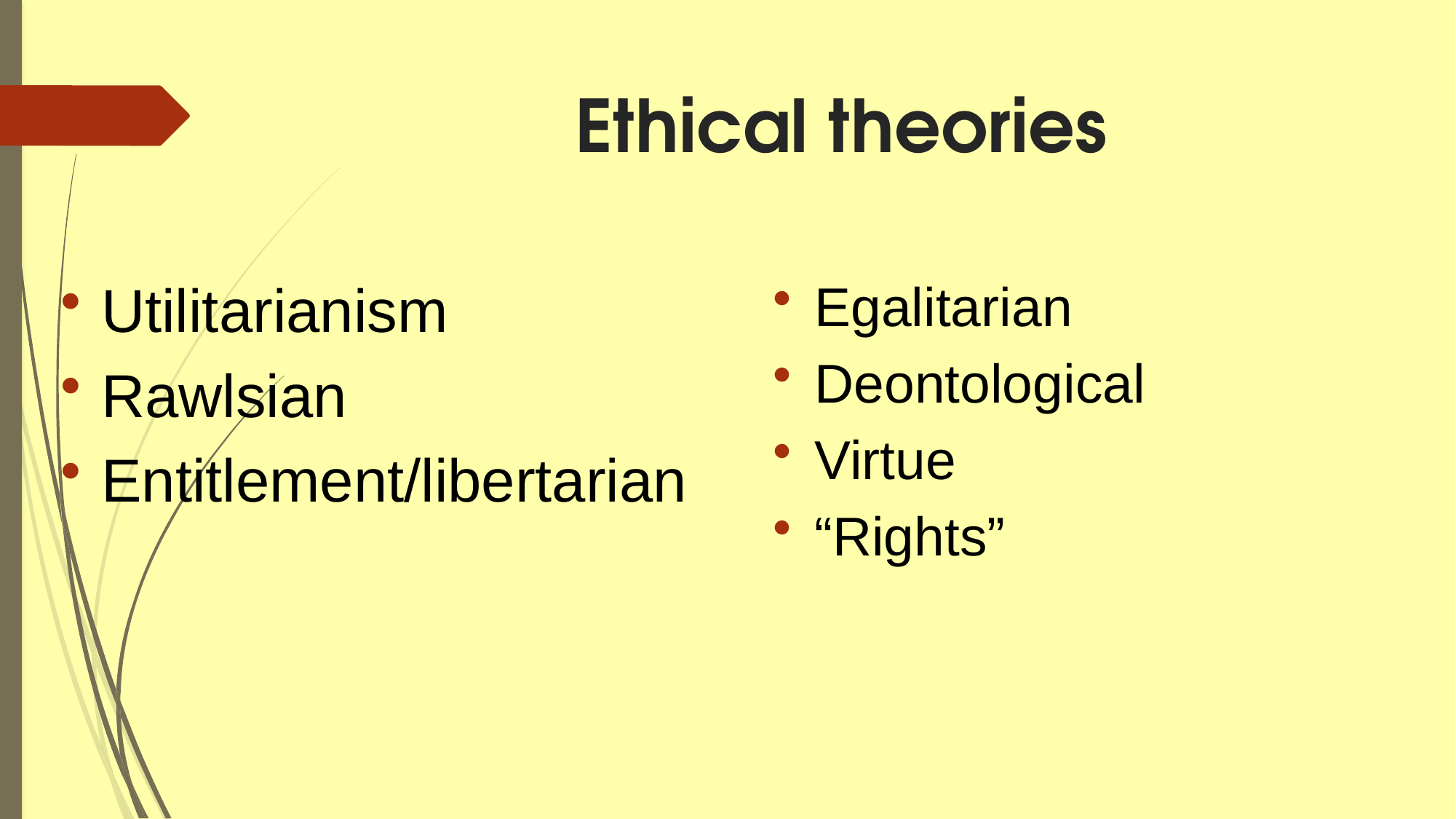

# Ethical theories
Utilitarianism
Rawlsian
Entitlement/libertarian

Egalitarian
Deontological
Virtue
“Rights”